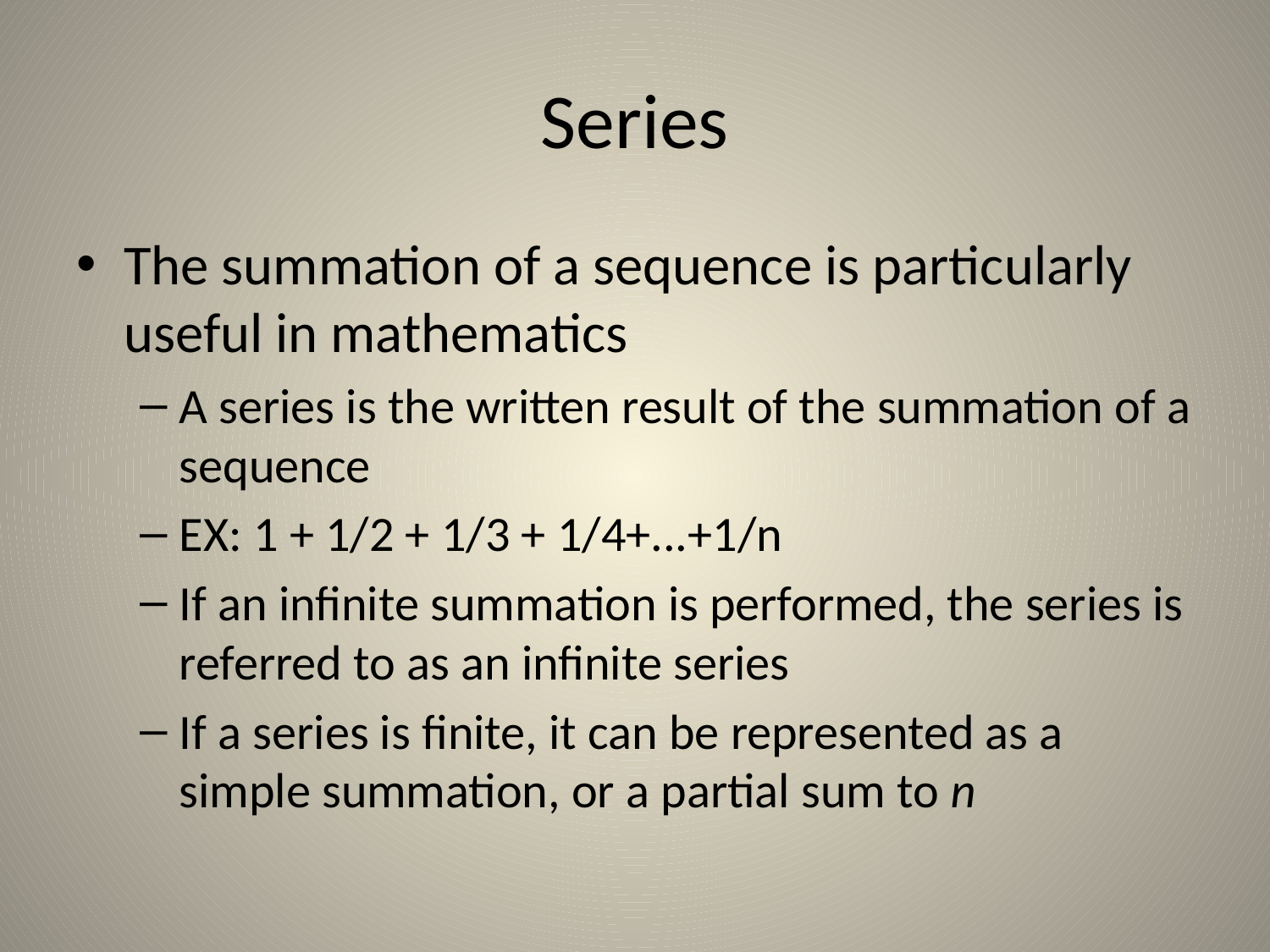

# Series
The summation of a sequence is particularly useful in mathematics
A series is the written result of the summation of a sequence
EX: 1 + 1/2 + 1/3 + 1/4+...+1/n
If an infinite summation is performed, the series is referred to as an infinite series
If a series is finite, it can be represented as a simple summation, or a partial sum to n